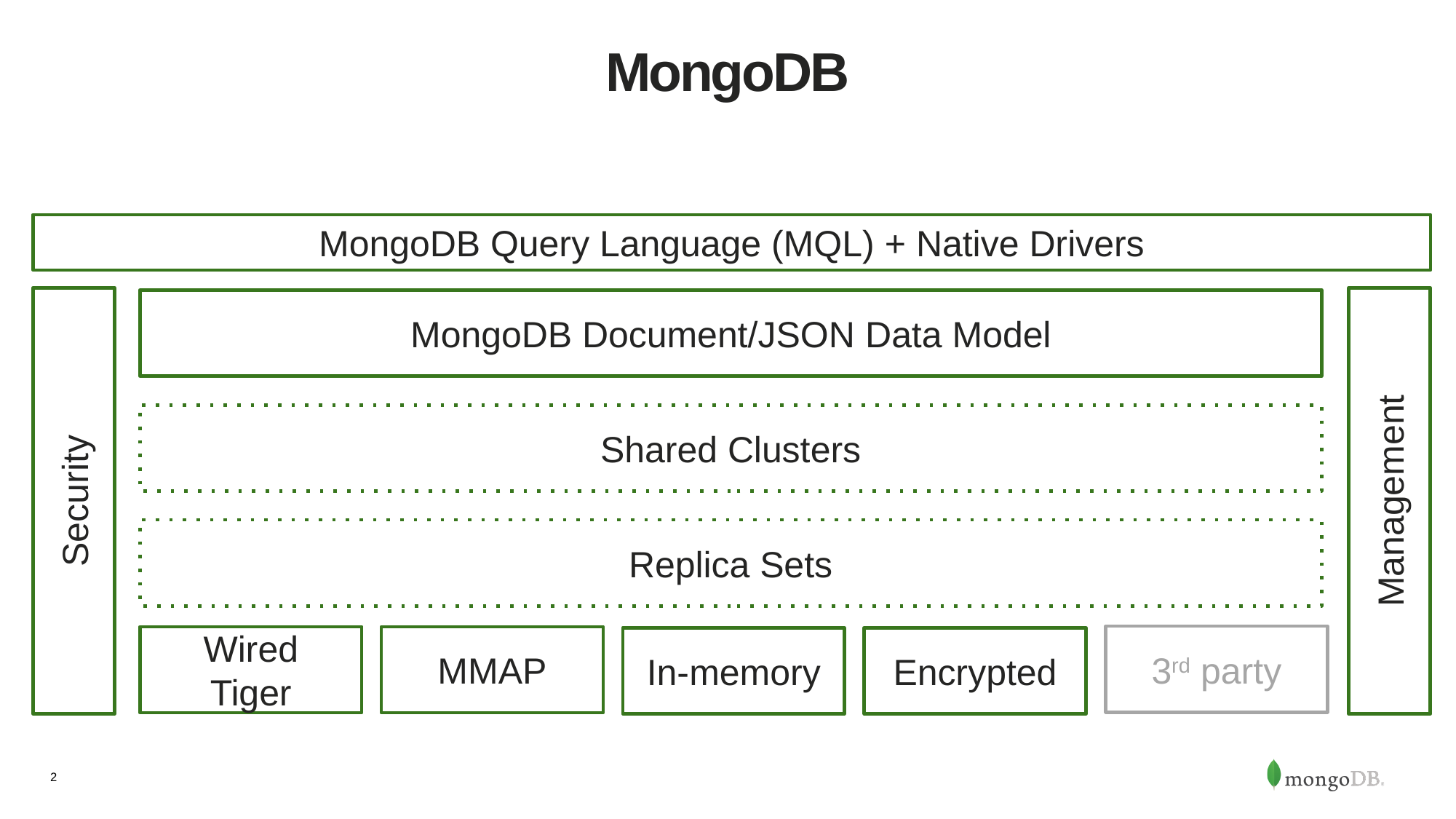

# MongoDB
MongoDB Query Language (MQL) + Native Drivers
MongoDB Document/JSON Data Model
Shared Clusters
Security
Management
Replica Sets
3rd party
Wired
Tiger
MMAP
In-memory
Encrypted